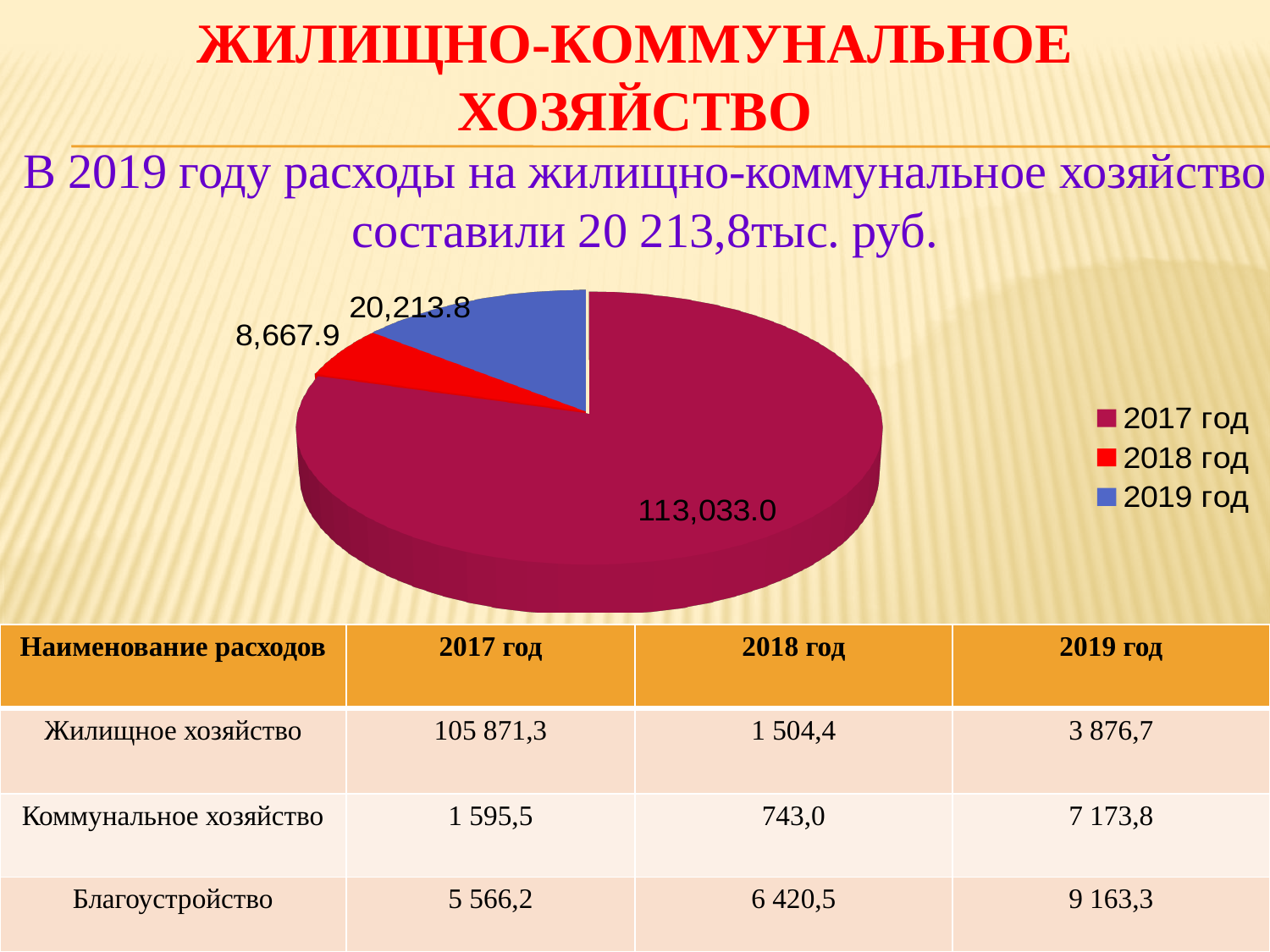

# ЖИЛИЩНО-КОММУНАЛЬНОЕ ХОЗЯЙСТВО

В 2019 году расходы на жилищно-коммунальное хозяйство составили 20 213,8тыс. руб.

[unsupported chart]

| Наименование расходов | 2017 год | 2018 год | 2019 год |
| --- | --- | --- | --- |
| Жилищное хозяйство | 105 871,3 | 1 504,4 | 3 876,7 |
| Коммунальное хозяйство | 1 595,5 | 743,0 | 7 173,8 |
| Благоустройство | 5 566,2 | 6 420,5 | 9 163,3 |